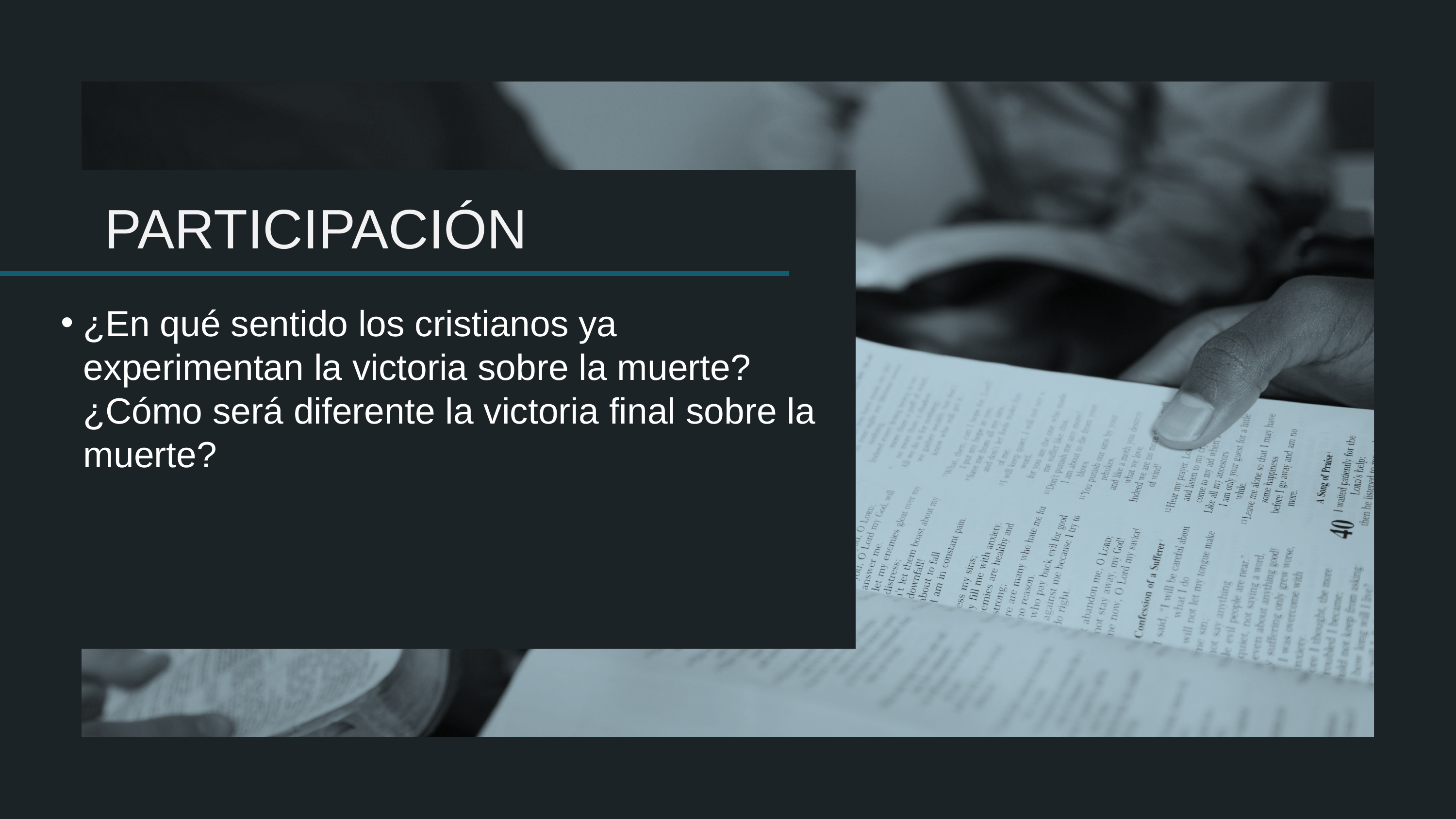

¿En qué sentido los cristianos ya experimentan la victoria sobre la muerte? ¿Cómo será diferente la victoria final sobre la muerte?